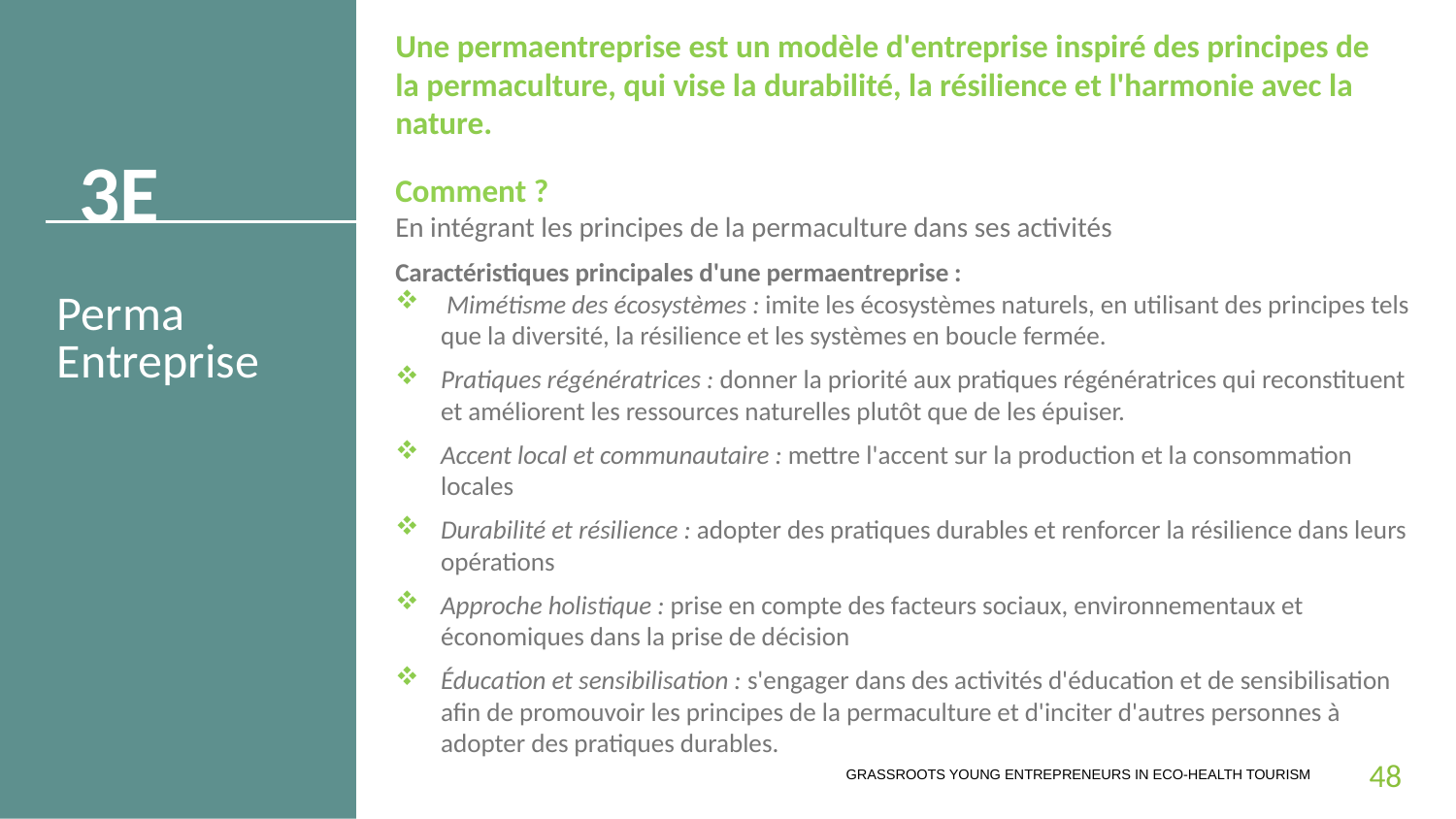

Une permaentreprise est un modèle d'entreprise inspiré des principes de la permaculture, qui vise la durabilité, la résilience et l'harmonie avec la nature.

Comment ?
En intégrant les principes de la permaculture dans ses activités
3E
Caractéristiques principales d'une permaentreprise :
 Mimétisme des écosystèmes : imite les écosystèmes naturels, en utilisant des principes tels que la diversité, la résilience et les systèmes en boucle fermée.
Pratiques régénératrices : donner la priorité aux pratiques régénératrices qui reconstituent et améliorent les ressources naturelles plutôt que de les épuiser.
Accent local et communautaire : mettre l'accent sur la production et la consommation locales
Durabilité et résilience : adopter des pratiques durables et renforcer la résilience dans leurs opérations
Approche holistique : prise en compte des facteurs sociaux, environnementaux et économiques dans la prise de décision
Éducation et sensibilisation : s'engager dans des activités d'éducation et de sensibilisation afin de promouvoir les principes de la permaculture et d'inciter d'autres personnes à adopter des pratiques durables.
Perma
Entreprise

48
GRASSROOTS YOUNG ENTREPRENEURS IN ECO-HEALTH TOURISM